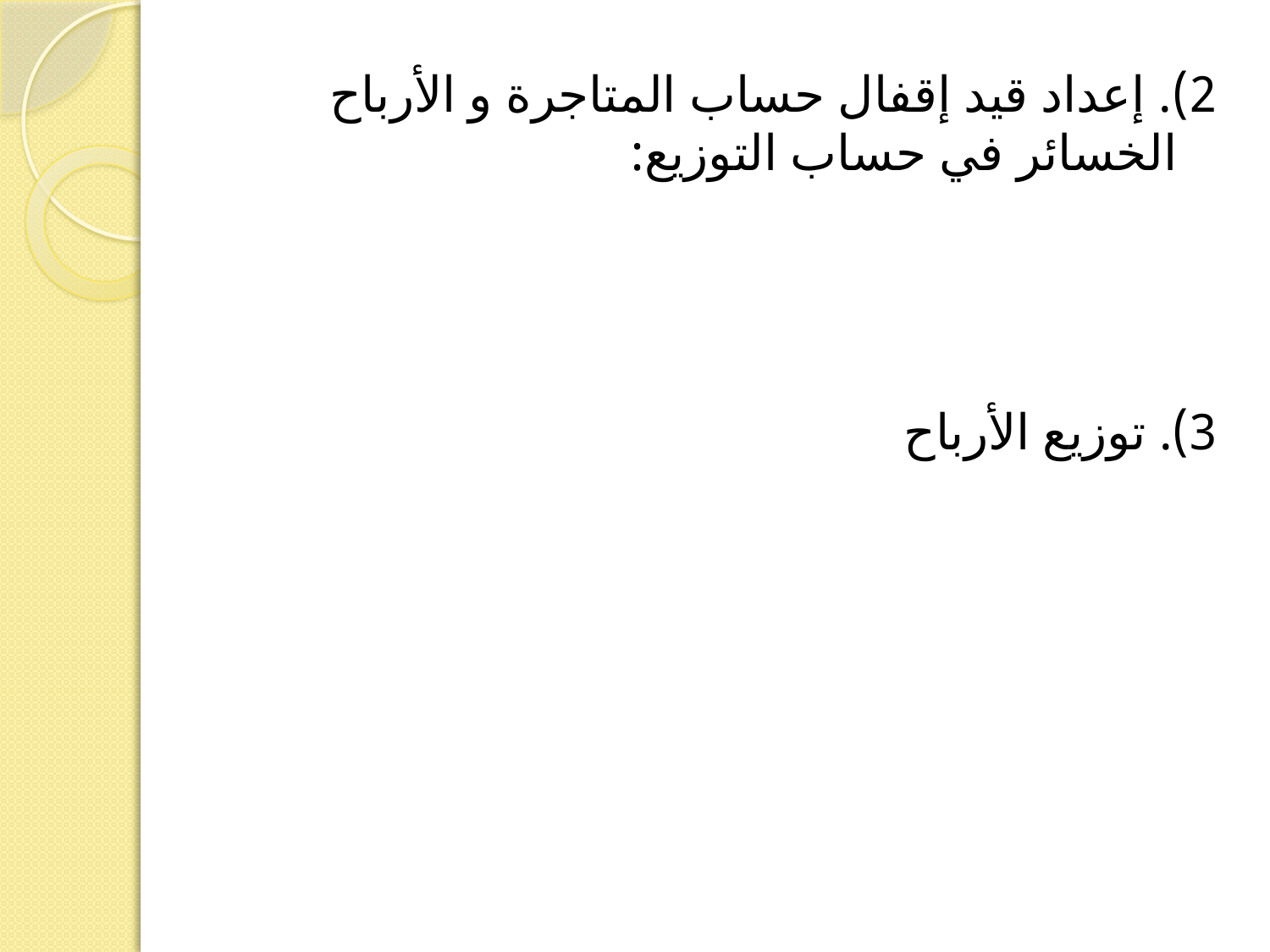

2). إعداد قيد إقفال حساب المتاجرة و الأرباح  الخسائر في حساب التوزيع:

3). توزيع الأرباح